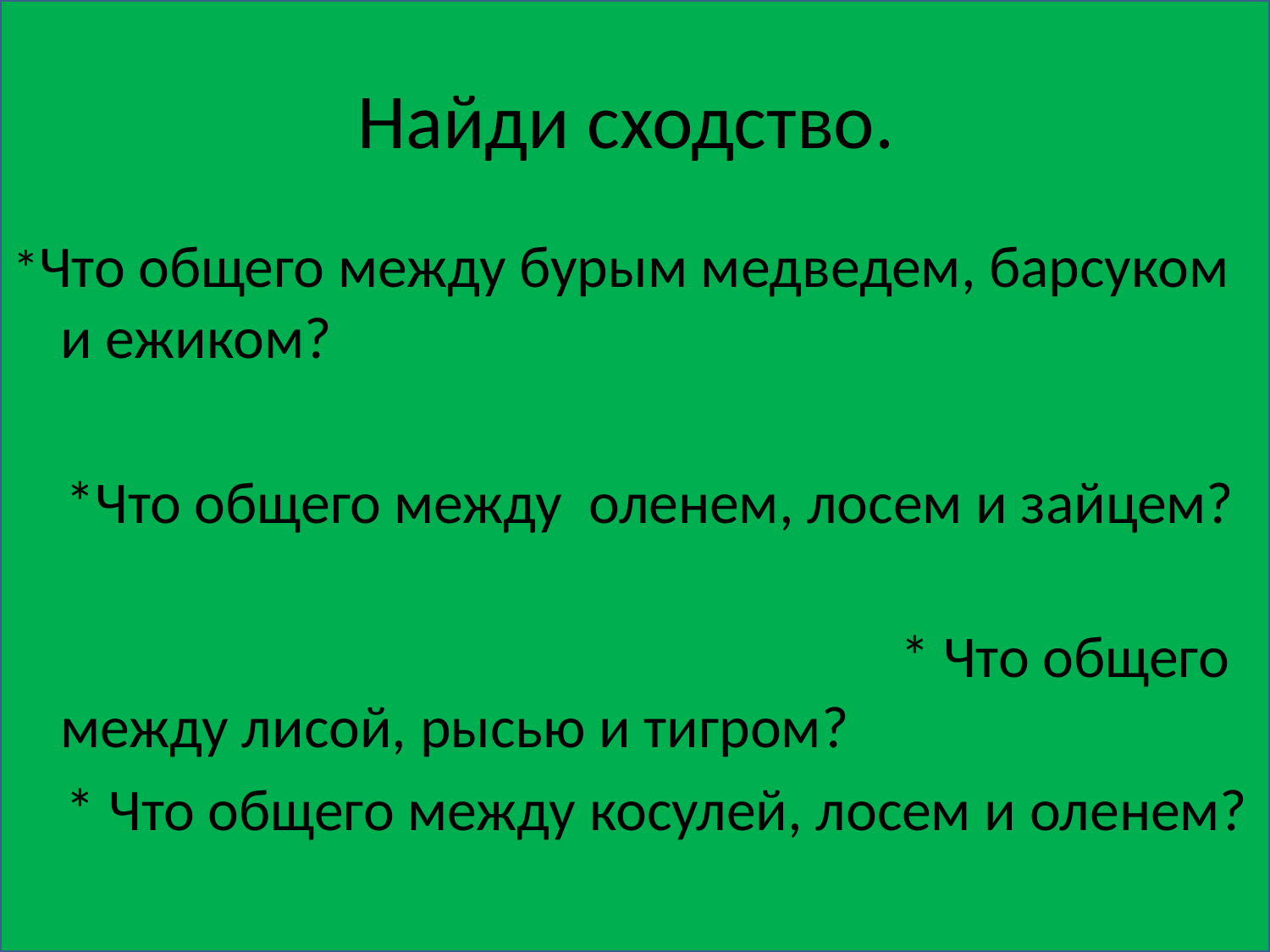

# Найди сходство.
*Что общего между бурым медведем, барсуком и ежиком?

    *Что общего между  оленем, лосем и зайцем?
                                                                                                                                                             * Что общего между лисой, рысью и тигром?
    * Что общего между косулей, лосем и оленем?